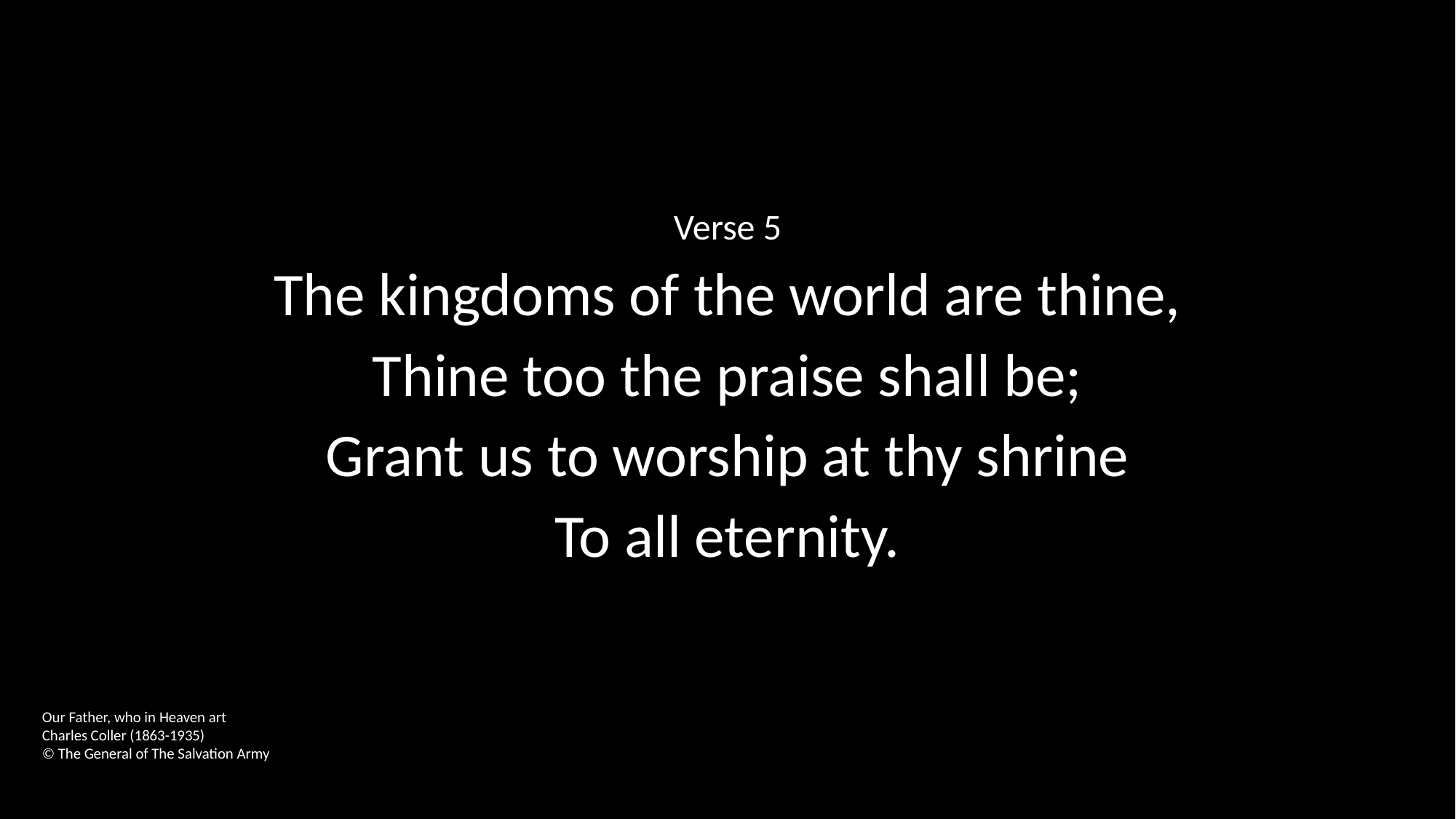

Verse 5
The kingdoms of the world are thine,
Thine too the praise shall be;
Grant us to worship at thy shrine
To all eternity.
Our Father, who in Heaven art
Charles Coller (1863-1935)
© The General of The Salvation Army